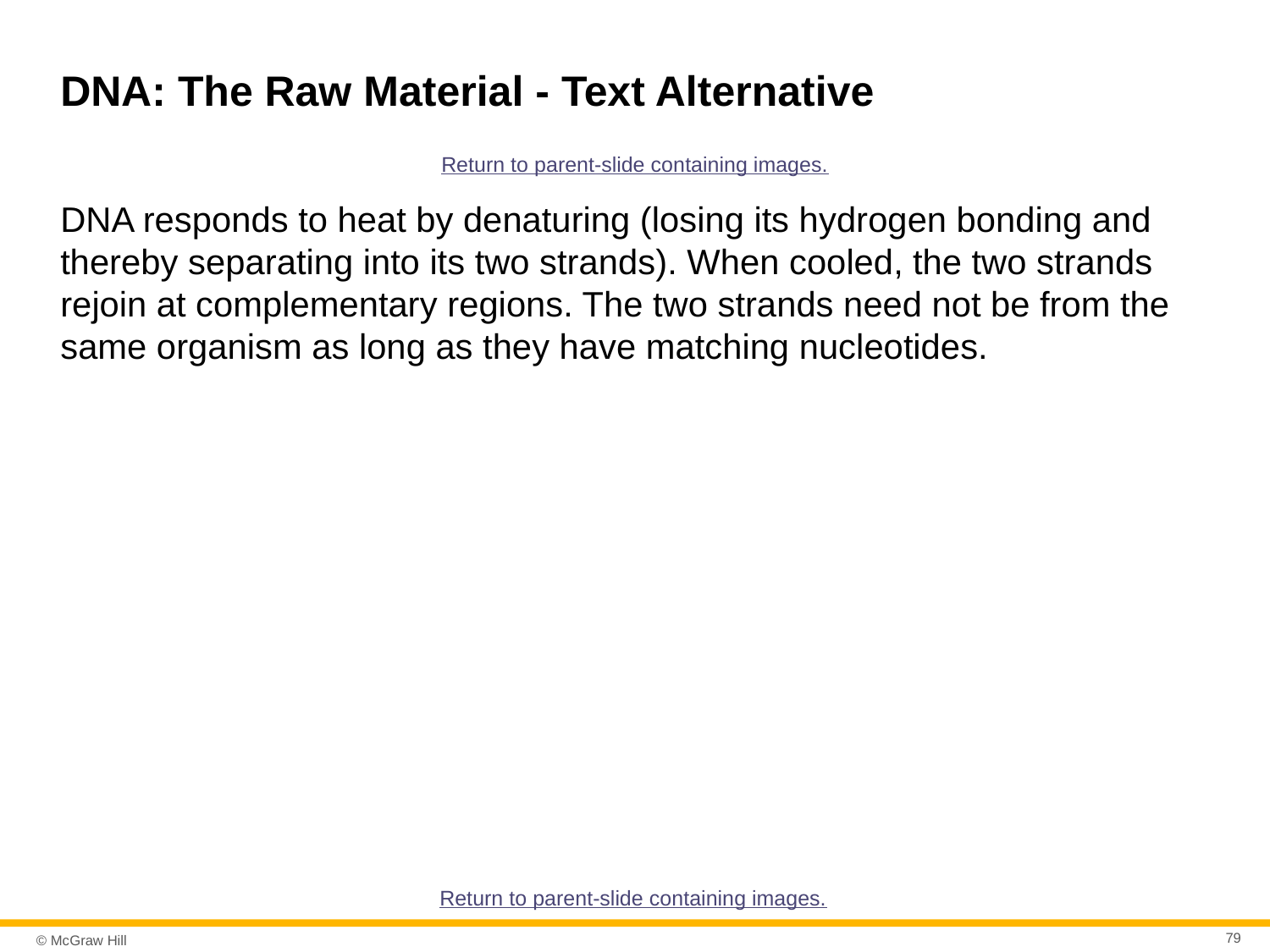

# DNA: The Raw Material - Text Alternative
Return to parent-slide containing images.
DNA responds to heat by denaturing (losing its hydrogen bonding and thereby separating into its two strands). When cooled, the two strands rejoin at complementary regions. The two strands need not be from the same organism as long as they have matching nucleotides.
Return to parent-slide containing images.